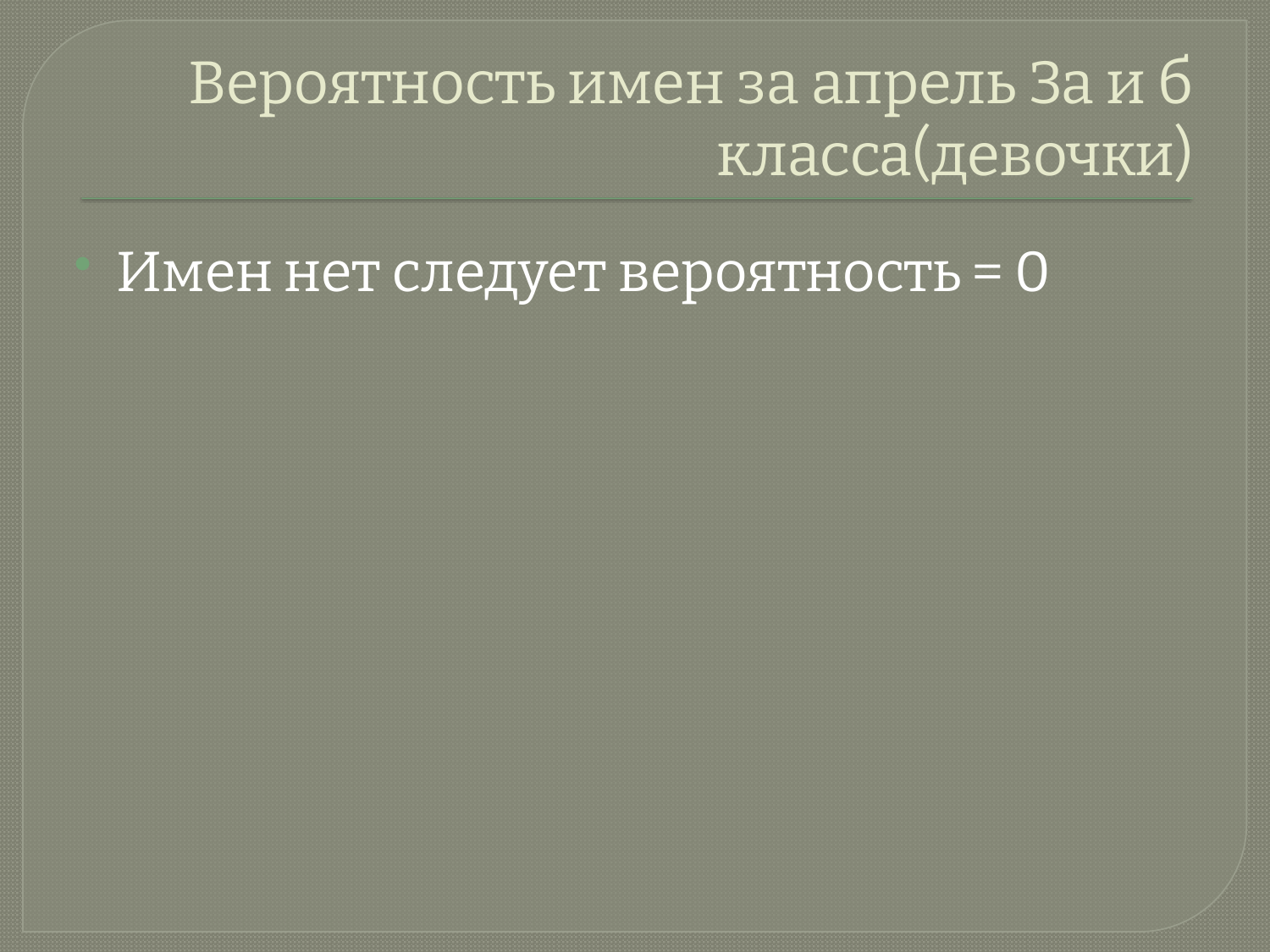

# Вероятность имен за апрель 3а и б класса(девочки)
Имен нет следует вероятность = 0